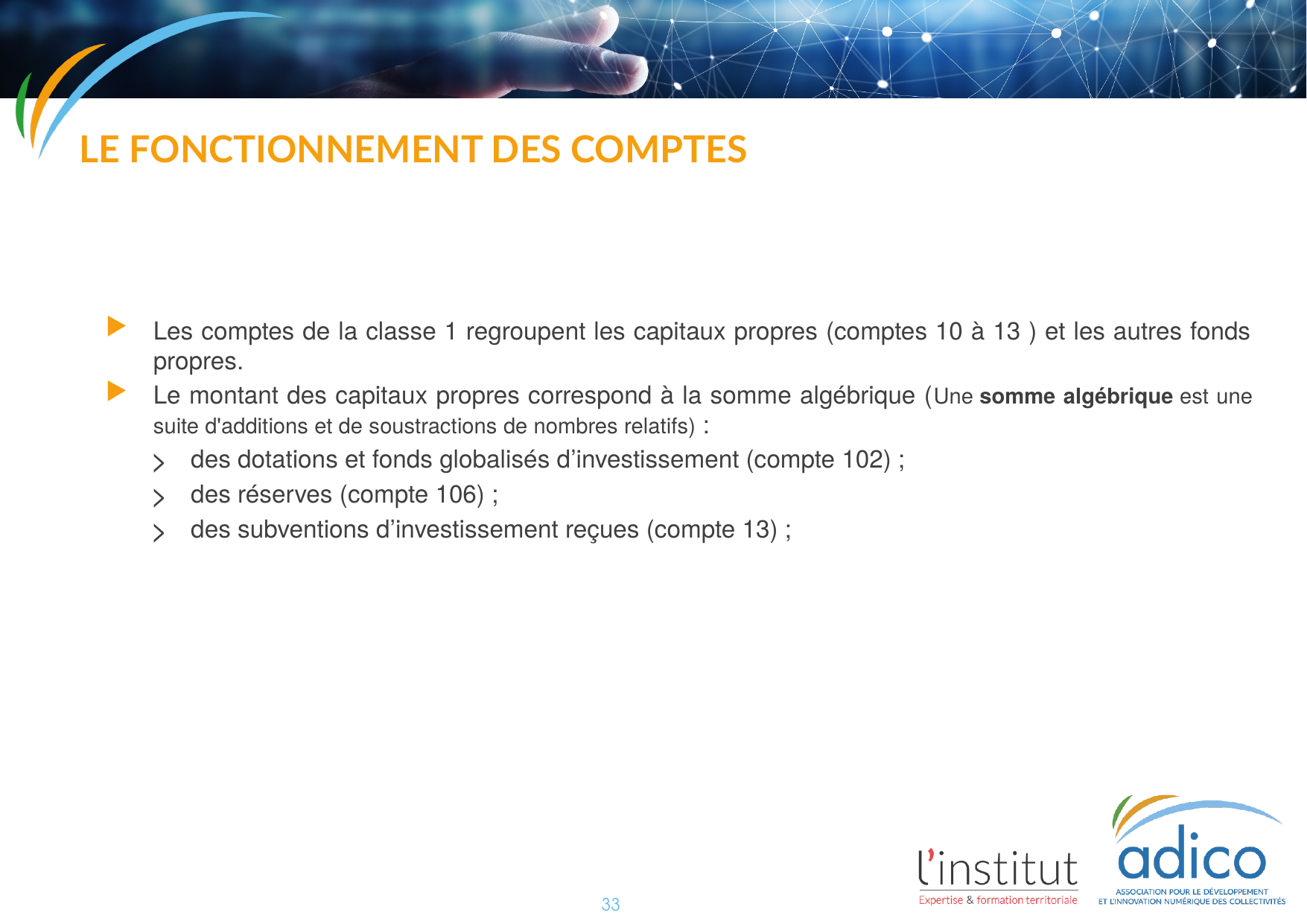

# Le fonctionnement des comptes
Les comptes de la classe 1 regroupent les capitaux propres (comptes 10 à 13 ) et les autres fonds propres.
Le montant des capitaux propres correspond à la somme algébrique (Une somme algébrique est une suite d'additions et de soustractions de nombres relatifs) :
des dotations et fonds globalisés d’investissement (compte 102) ;
des réserves (compte 106) ;
des subventions d’investissement reçues (compte 13) ;